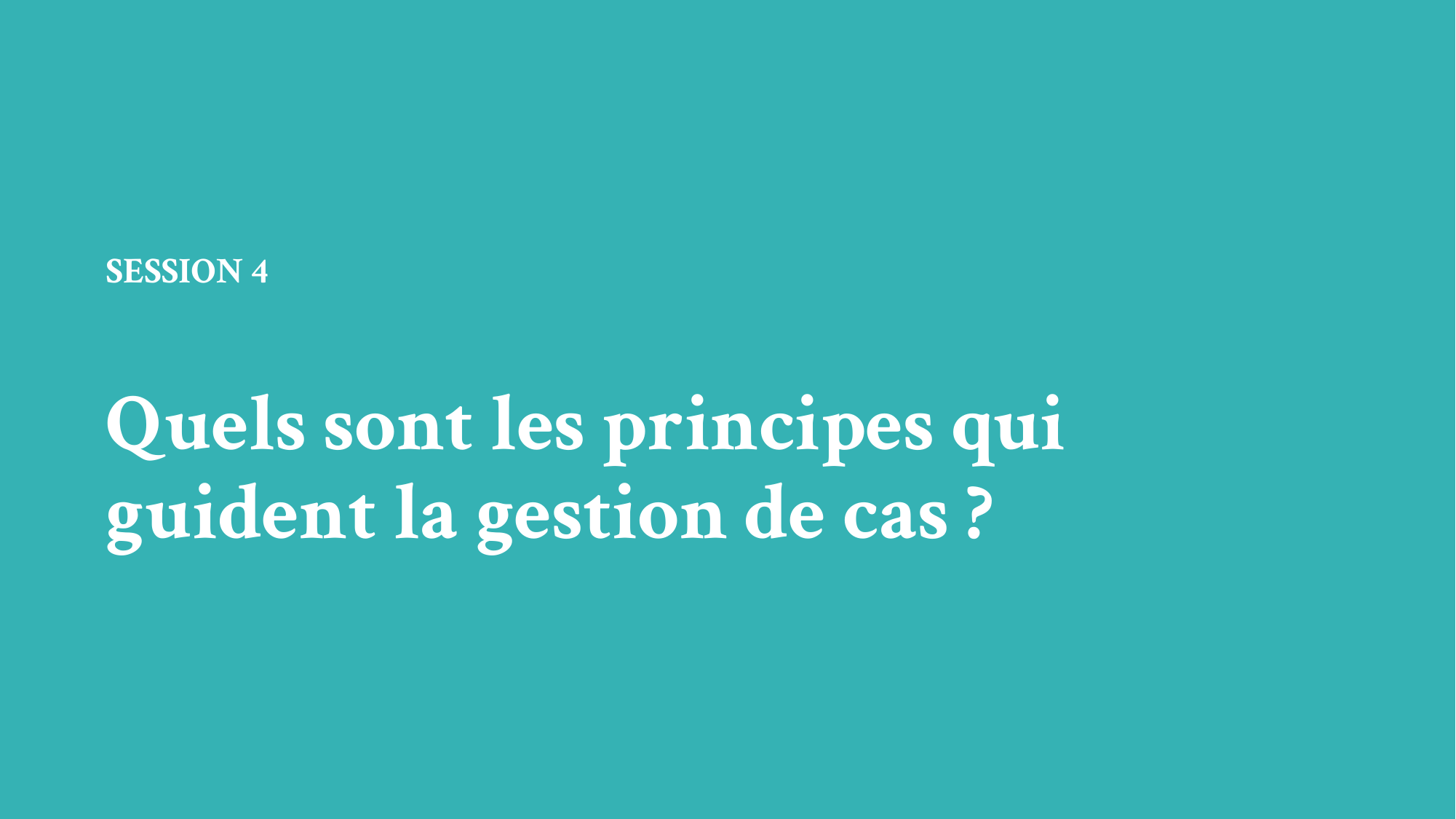

# SESSION 4 Quels sont les principes qui guident la gestion de cas ?